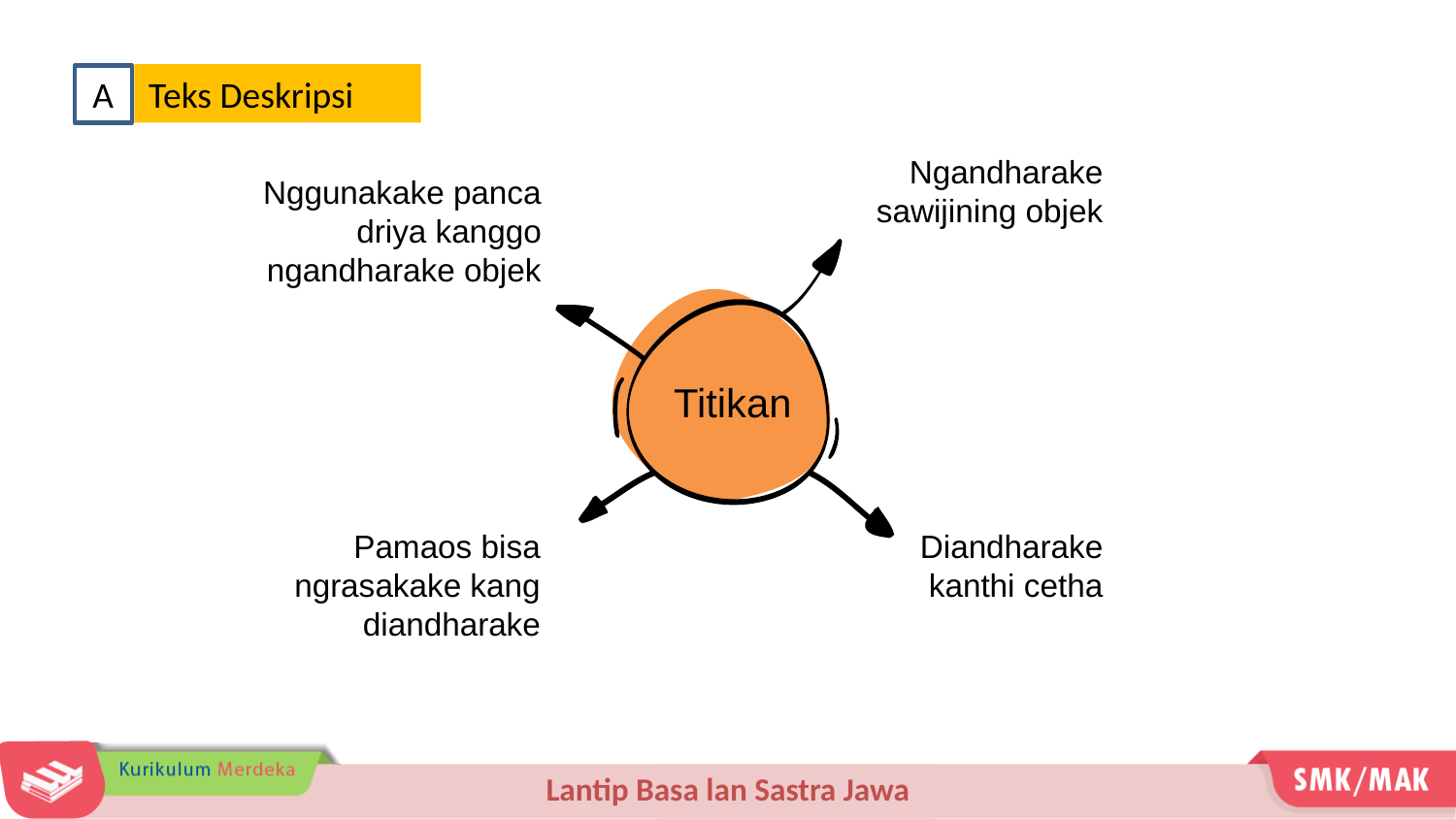

Teks Deskripsi
A
Ngandharake sawijining objek
Nggunakake panca driya kanggo ngandharake objek

Titikan
Pamaos bisa ngrasakake kang diandharake
Diandharake kanthi cetha